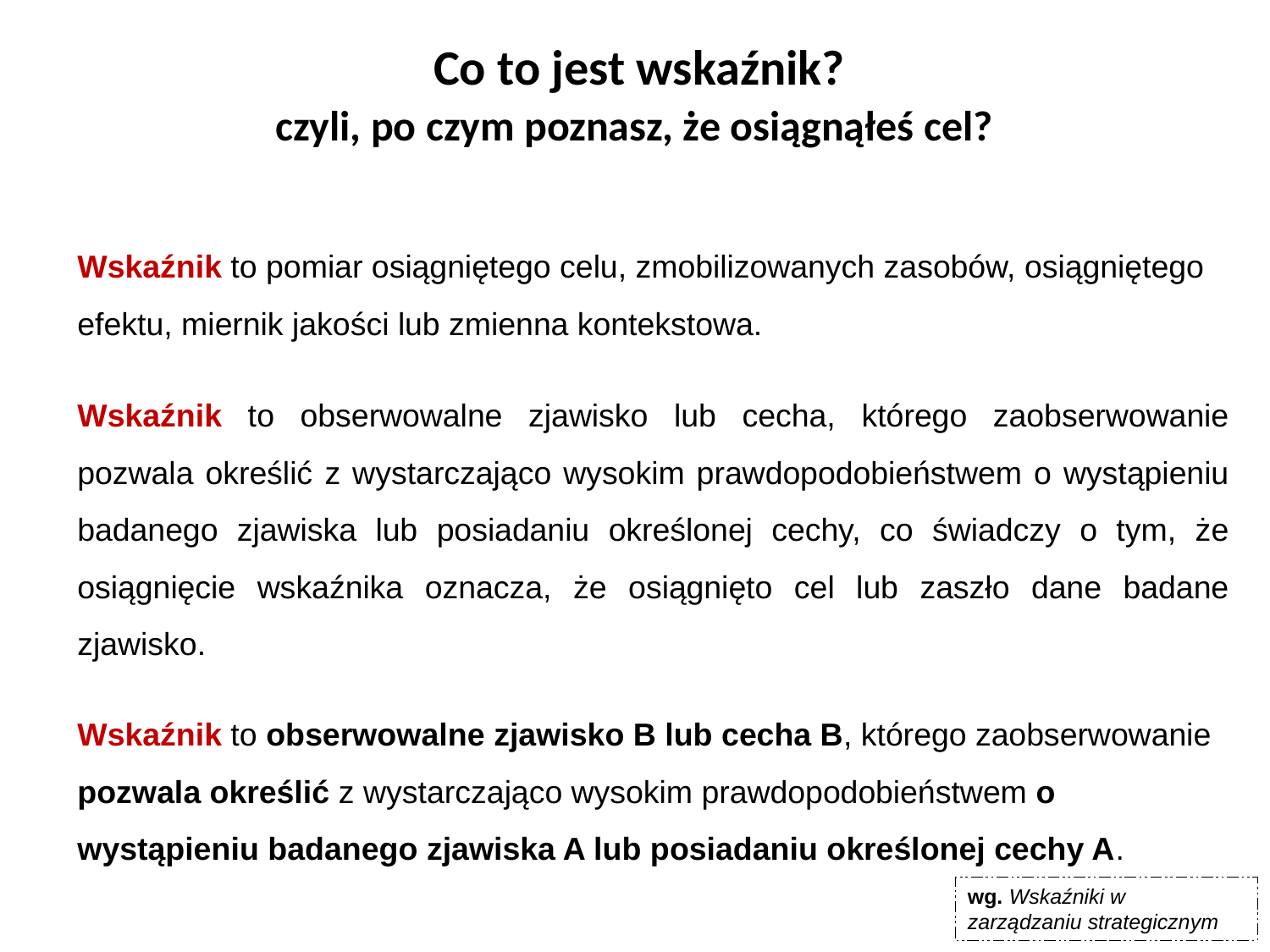

Co to jest wskaźnik?
czyli, po czym poznasz, że osiągnąłeś cel?
Wskaźnik to pomiar osiągniętego celu, zmobilizowanych zasobów, osiągniętego efektu, miernik jakości lub zmienna kontekstowa.

Wskaźnik to obserwowalne zjawisko lub cecha, którego zaobserwowanie pozwala określić z wystarczająco wysokim prawdopodobieństwem o wystąpieniu badanego zjawiska lub posiadaniu określonej cechy, co świadczy o tym, że osiągnięcie wskaźnika oznacza, że osiągnięto cel lub zaszło dane badane zjawisko.

Wskaźnik to obserwowalne zjawisko B lub cecha B, którego zaobserwowanie pozwala określić z wystarczająco wysokim prawdopodobieństwem o wystąpieniu badanego zjawiska A lub posiadaniu określonej cechy A.

wg. Wskaźniki w zarządzaniu strategicznym